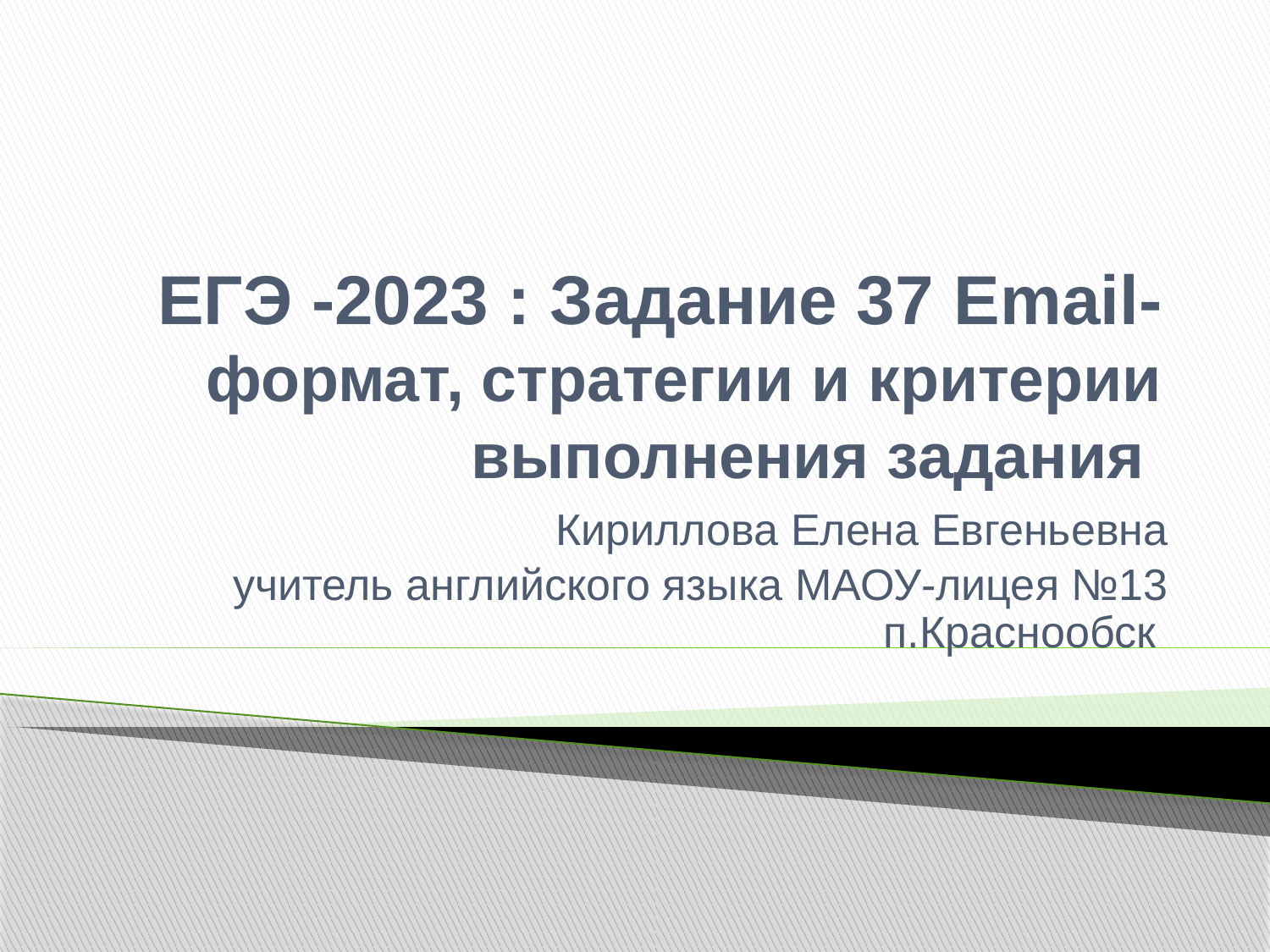

# ЕГЭ -2023 : Задание 37 Email- формат, стратегии и критерии выполнения задания
 Кириллова Елена Евгеньевна
учитель английского языка МАОУ-лицея №13 п.Краснообск